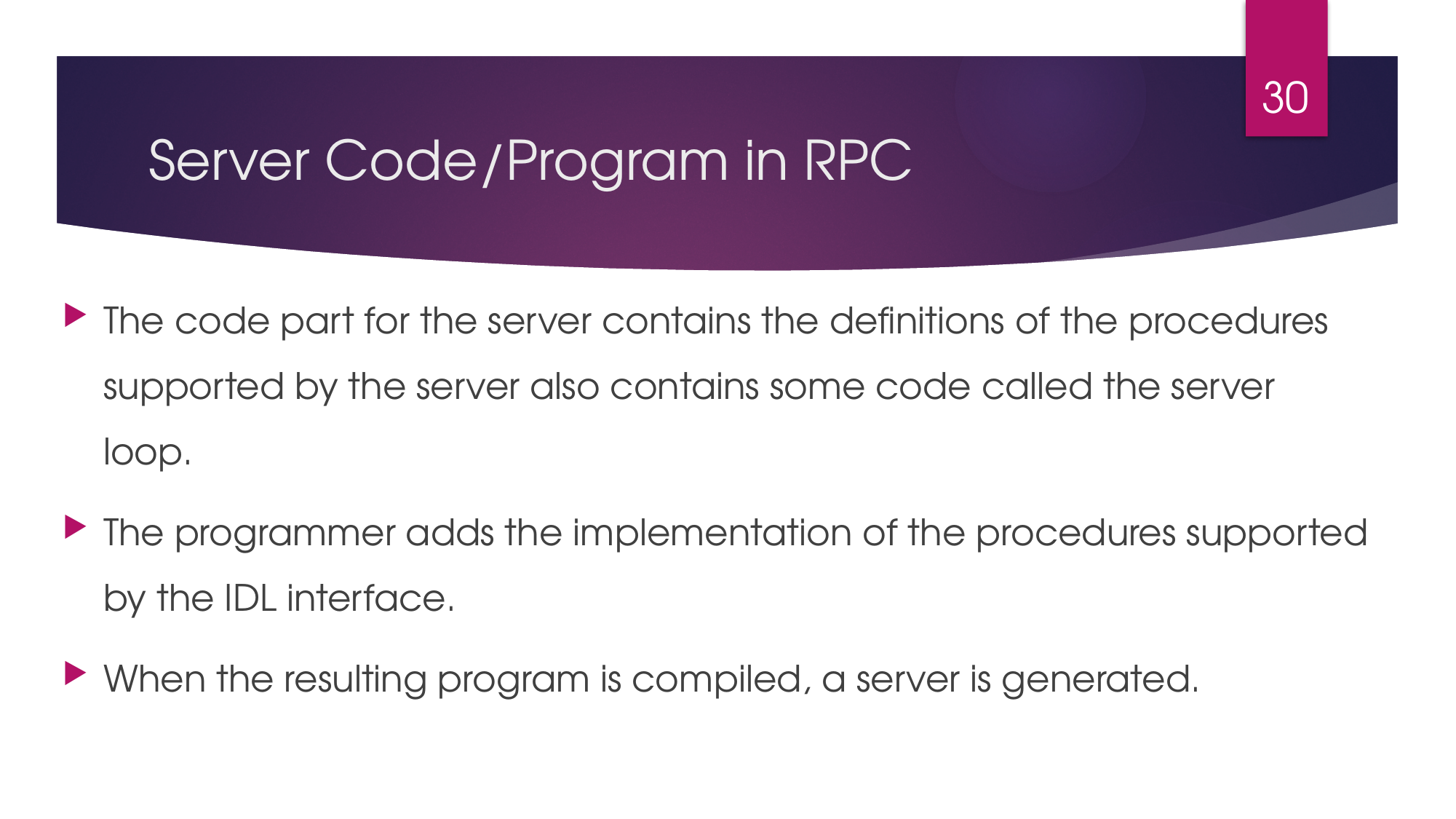

30
# Server Code/Program in RPC
The code part for the server contains the definitions of the procedures supported by the server also contains some code called the server loop.
The programmer adds the implementation of the procedures supported by the IDL interface.
When the resulting program is compiled, a server is generated.